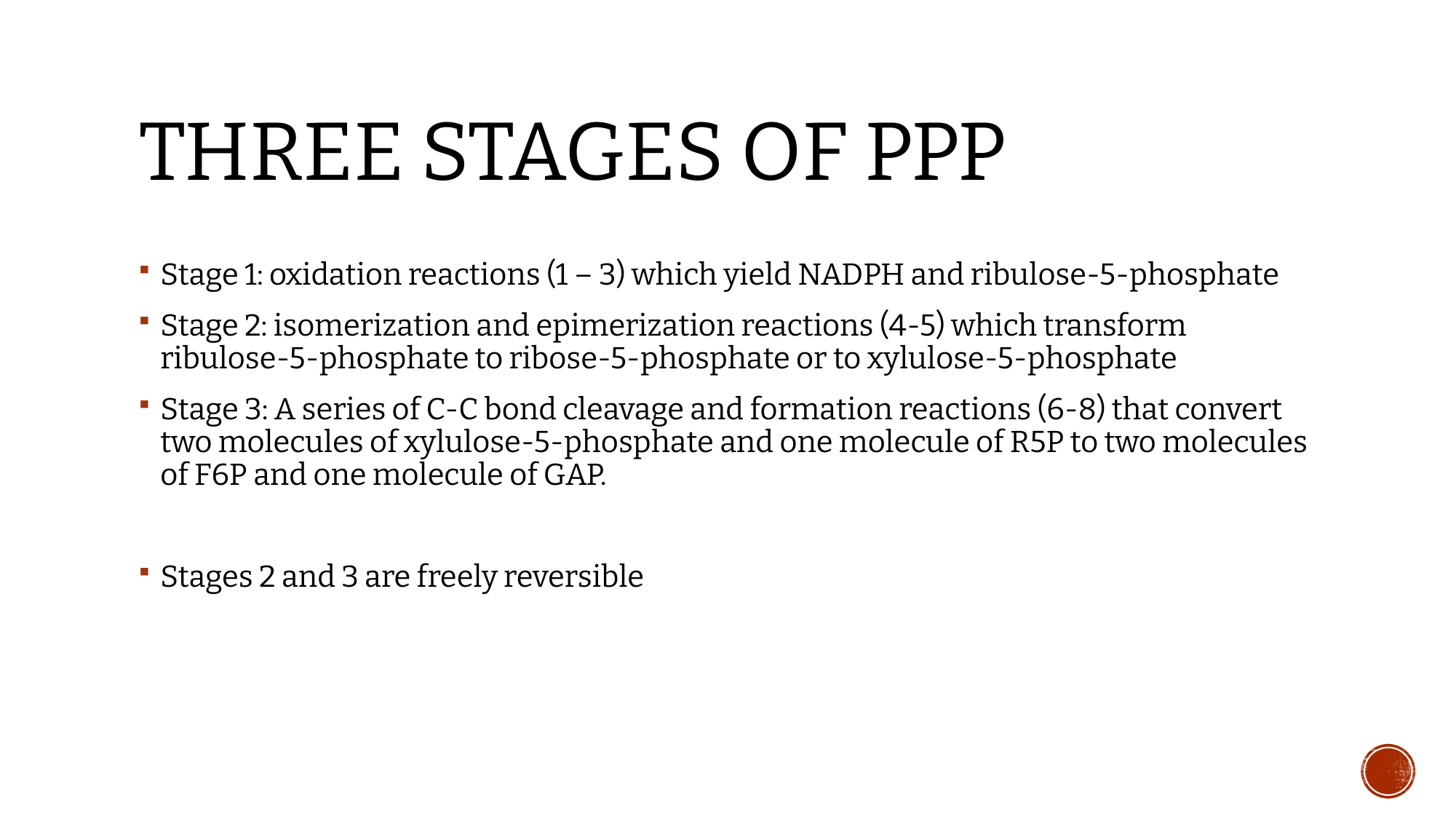

# Three stages of PPP
Stage 1: oxidation reactions (1 – 3) which yield NADPH and ribulose-5-phosphate
Stage 2: isomerization and epimerization reactions (4-5) which transform ribulose-5-phosphate to ribose-5-phosphate or to xylulose-5-phosphate
Stage 3: A series of C-C bond cleavage and formation reactions (6-8) that convert two molecules of xylulose-5-phosphate and one molecule of R5P to two molecules of F6P and one molecule of GAP.

Stages 2 and 3 are freely reversible